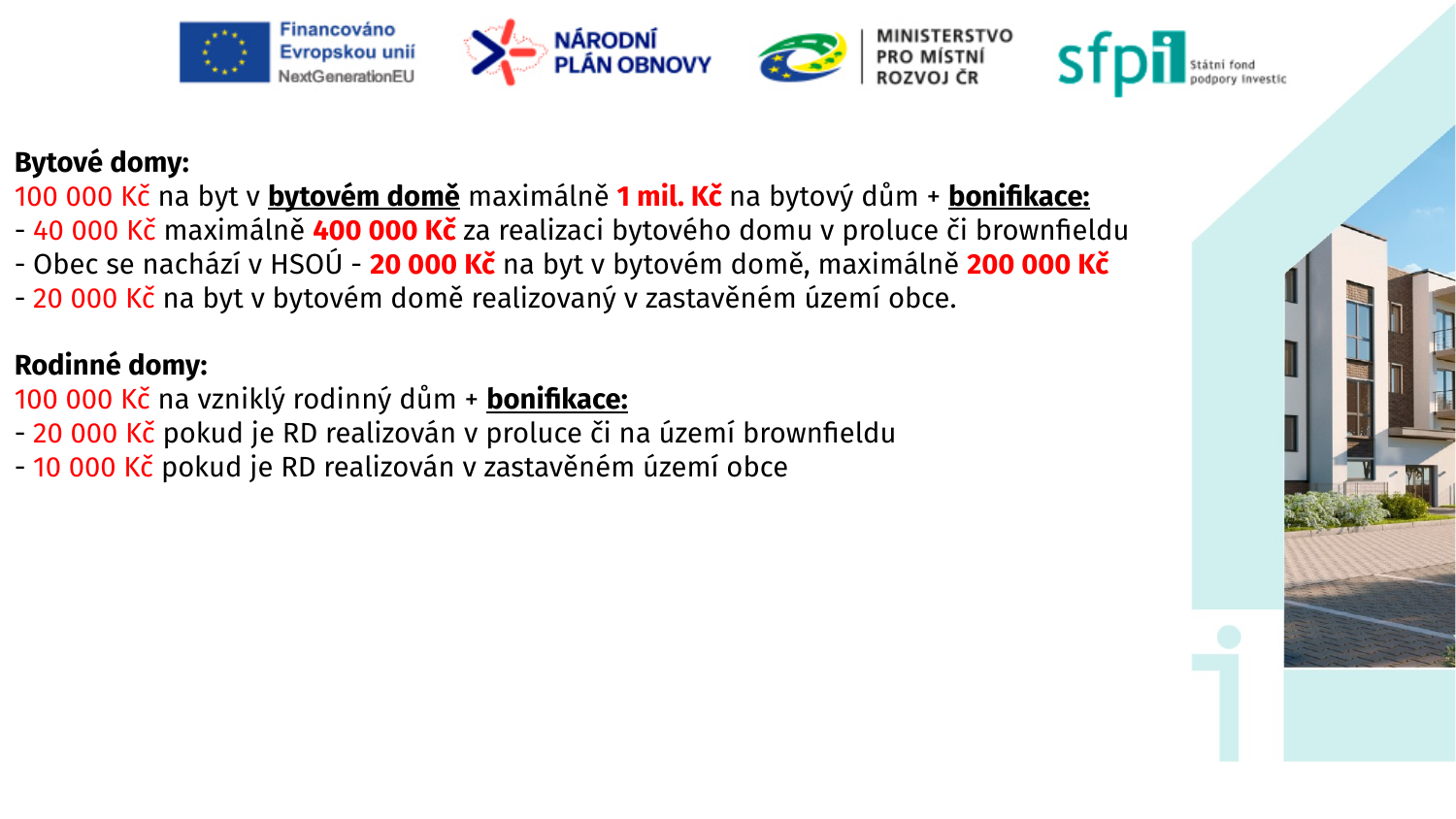

Bytové domy:
100 000 Kč na byt v bytovém domě maximálně 1 mil. Kč na bytový dům + bonifikace:
- 40 000 Kč maximálně 400 000 Kč za realizaci bytového domu v proluce či brownfieldu
- Obec se nachází v HSOÚ - 20 000 Kč na byt v bytovém domě, maximálně 200 000 Kč
- 20 000 Kč na byt v bytovém domě realizovaný v zastavěném území obce.

Rodinné domy:
100 000 Kč na vzniklý rodinný dům + bonifikace:
- 20 000 Kč pokud je RD realizován v proluce či na území brownfieldu
- 10 000 Kč pokud je RD realizován v zastavěném území obce